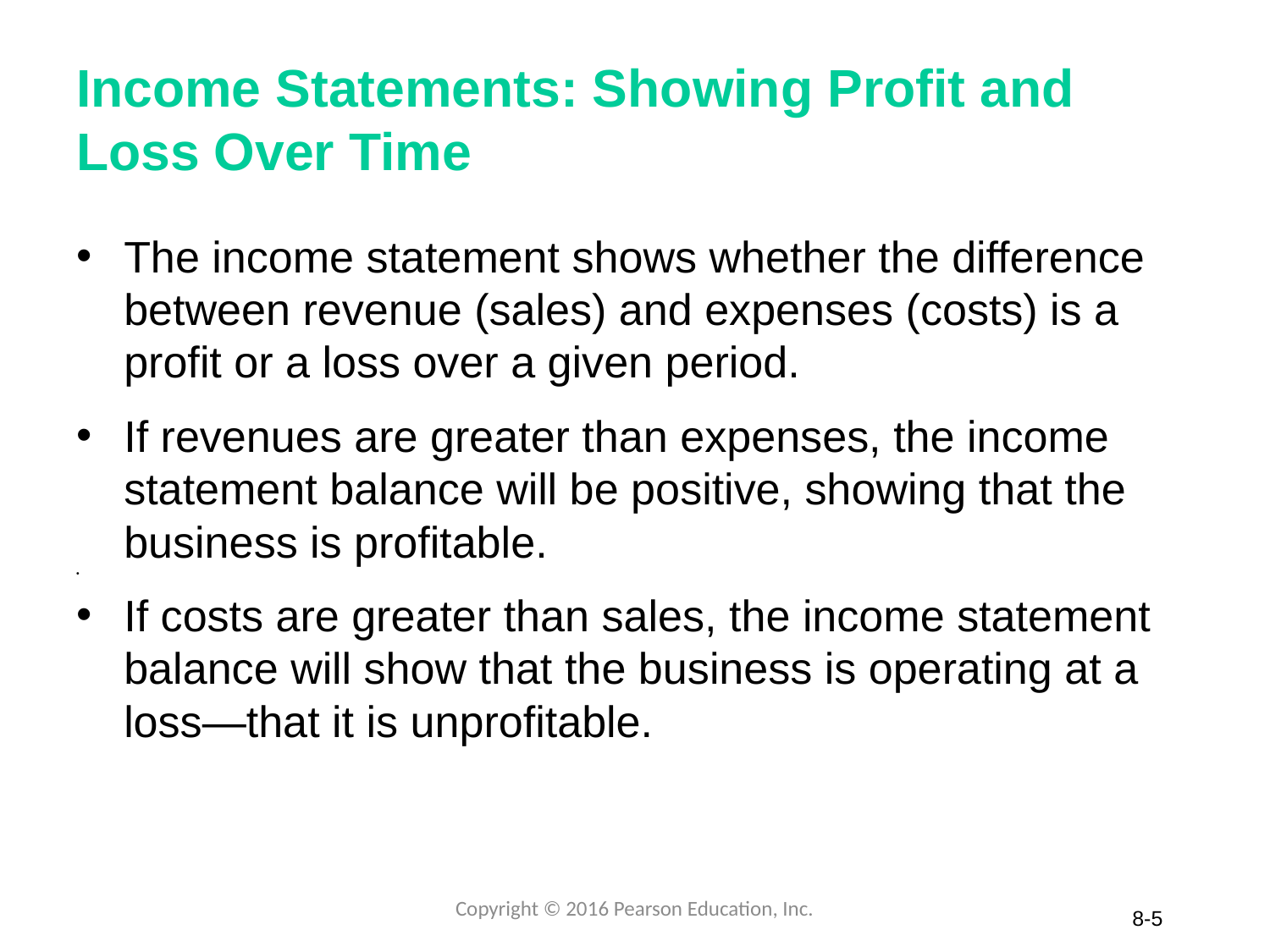

# Income Statements: Showing Profit and Loss Over Time
The income statement shows whether the difference between revenue (sales) and expenses (costs) is a profit or a loss over a given period.

If revenues are greater than expenses, the income statement balance will be positive, showing that the business is profitable.

If costs are greater than sales, the income statement balance will show that the business is operating at a loss—that it is unprofitable.
Copyright © 2016 Pearson Education, Inc.